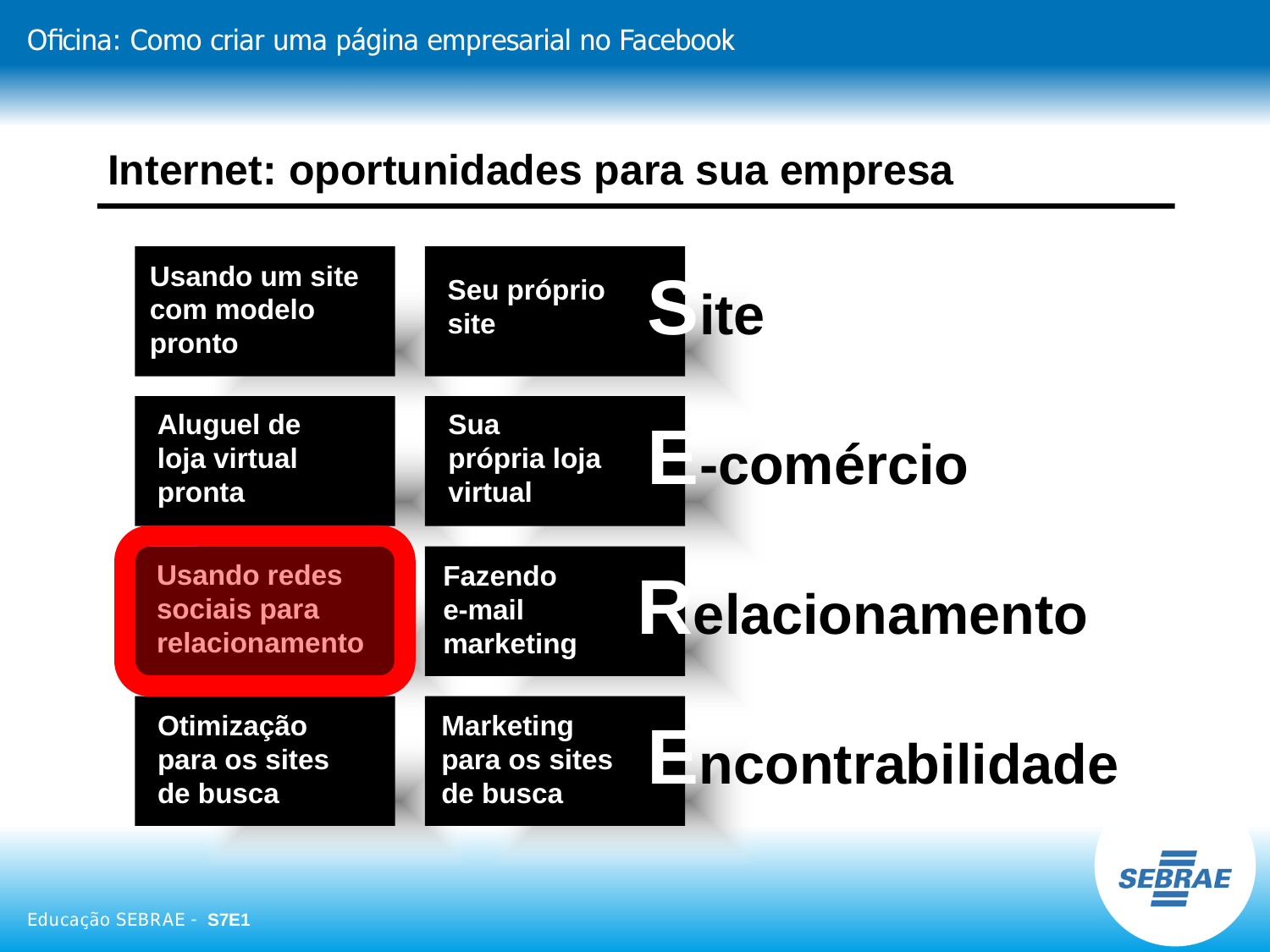

Internet: oportunidades para sua empresa

Site
Usando um site com modelo pronto
Seu próprio site

Aluguel de loja virtual pronta
Sua própria loja virtual
E-comércio

Usando redes sociais para relacionamento
Relacionamento
Fazendo
e-mail marketing

Encontrabilidade
Otimização para os sites de busca
Marketing para os sites de busca

S7E1